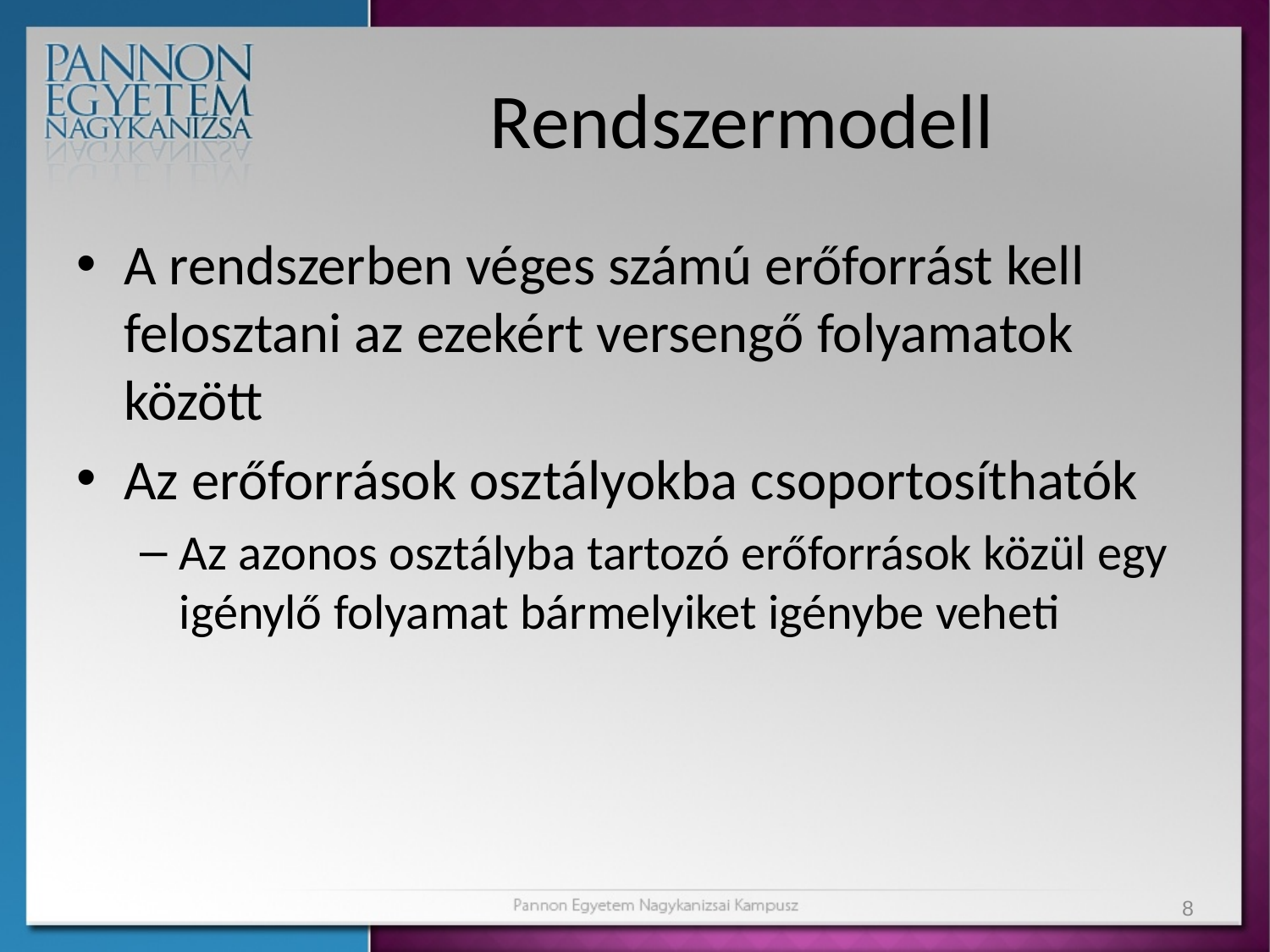

# Rendszermodell
A rendszerben véges számú erőforrást kell felosztani az ezekért versengő folyamatok között
Az erőforrások osztályokba csoportosíthatók
Az azonos osztályba tartozó erőforrások közül egy igénylő folyamat bármelyiket igénybe veheti
8